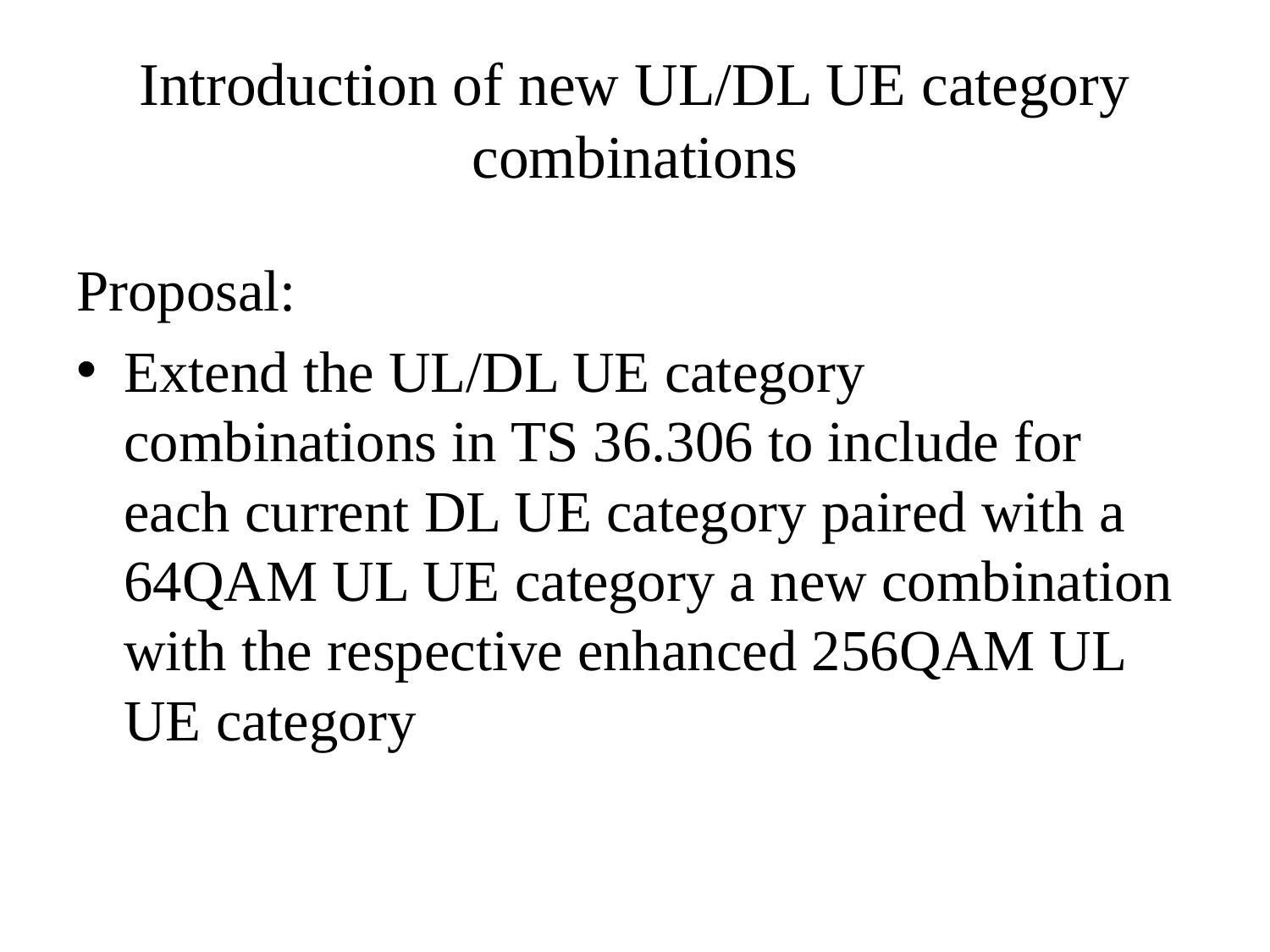

# Introduction of new UL/DL UE category combinations
Proposal:
Extend the UL/DL UE category combinations in TS 36.306 to include for each current DL UE category paired with a 64QAM UL UE category a new combination with the respective enhanced 256QAM UL UE category